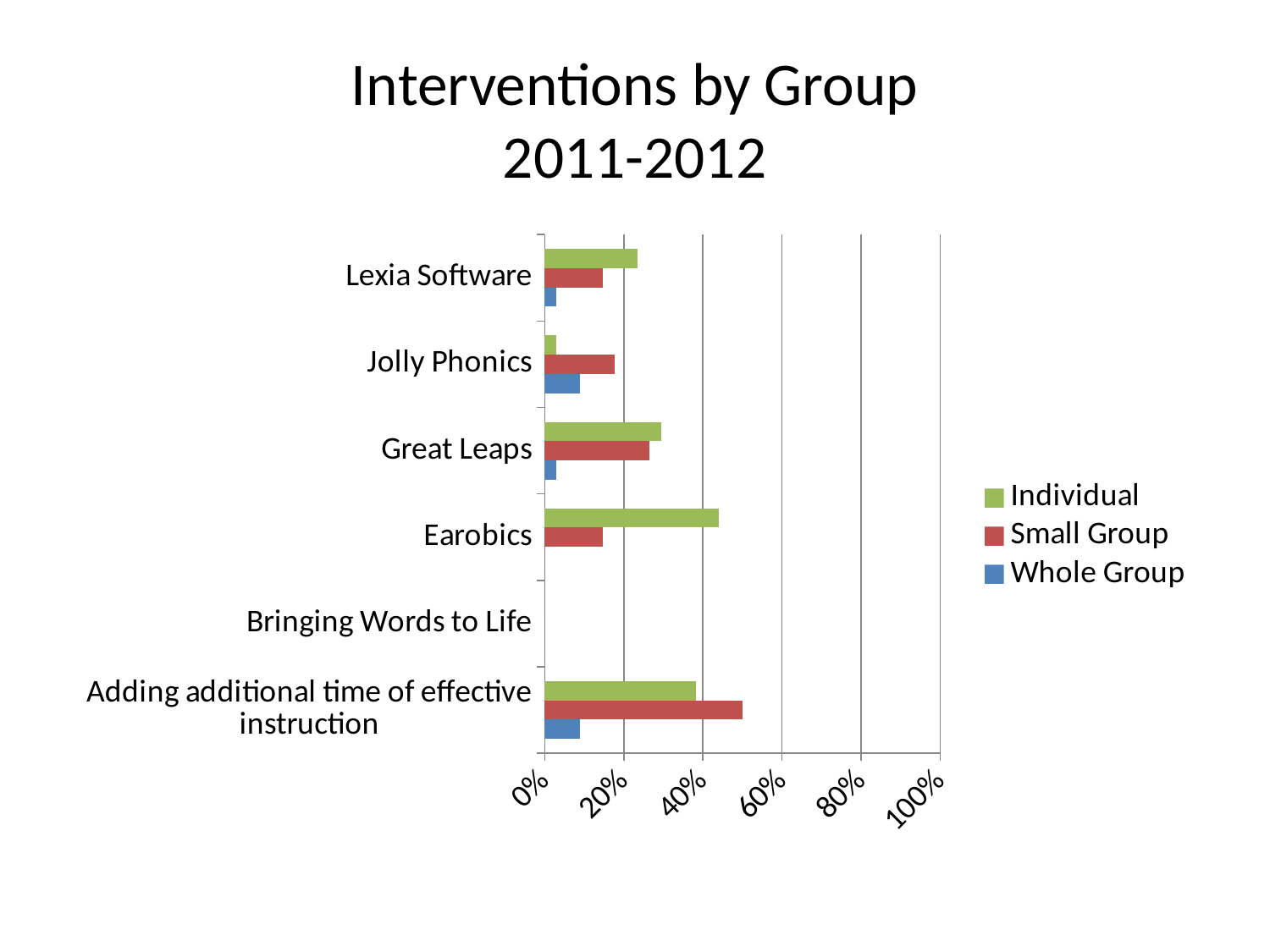

# Interventions by Group 2011-2012

### Chart

| Category | Whole Group | Small Group | Individual |
|---|---|---|---|
| Adding additional time of effective instruction | 0.0882352941176472 | 0.5 | 0.382352941176471 |
| Bringing Words to Life | 0.0 | 0.0 | 0.0 |
| Earobics | 0.0 | 0.147058823529412 | 0.441176470588235 |
| Great Leaps | 0.0294117647058823 | 0.264705882352942 | 0.294117647058824 |
| Jolly Phonics | 0.0882352941176472 | 0.176470588235294 | 0.0294117647058823 |
| Lexia Software | 0.0294117647058823 | 0.147058823529412 | 0.235294117647059 |